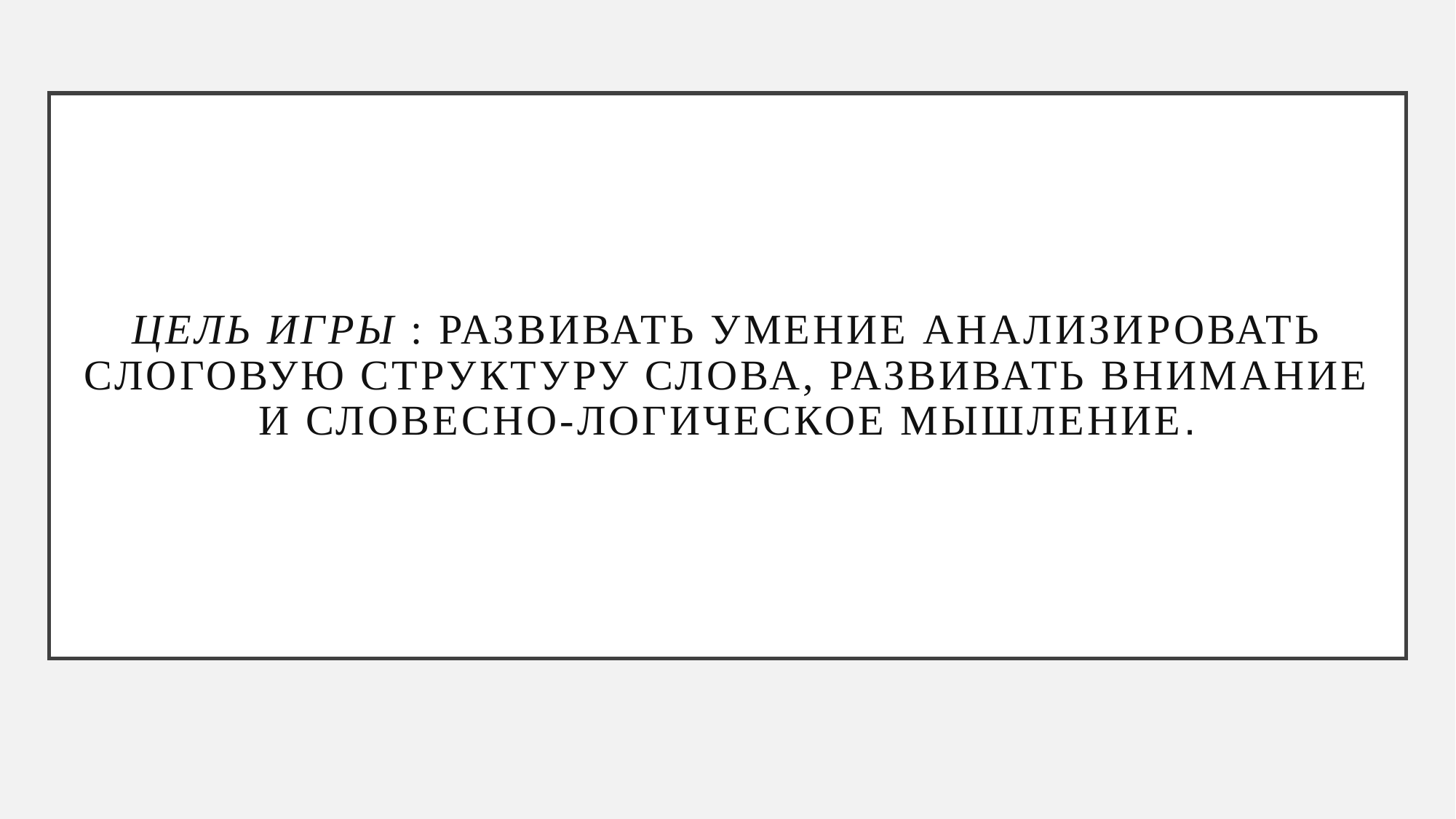

# Цель игры : развивать умение анализировать слоговую структуру слова, развивать внимание и словесно-логическое мышление.